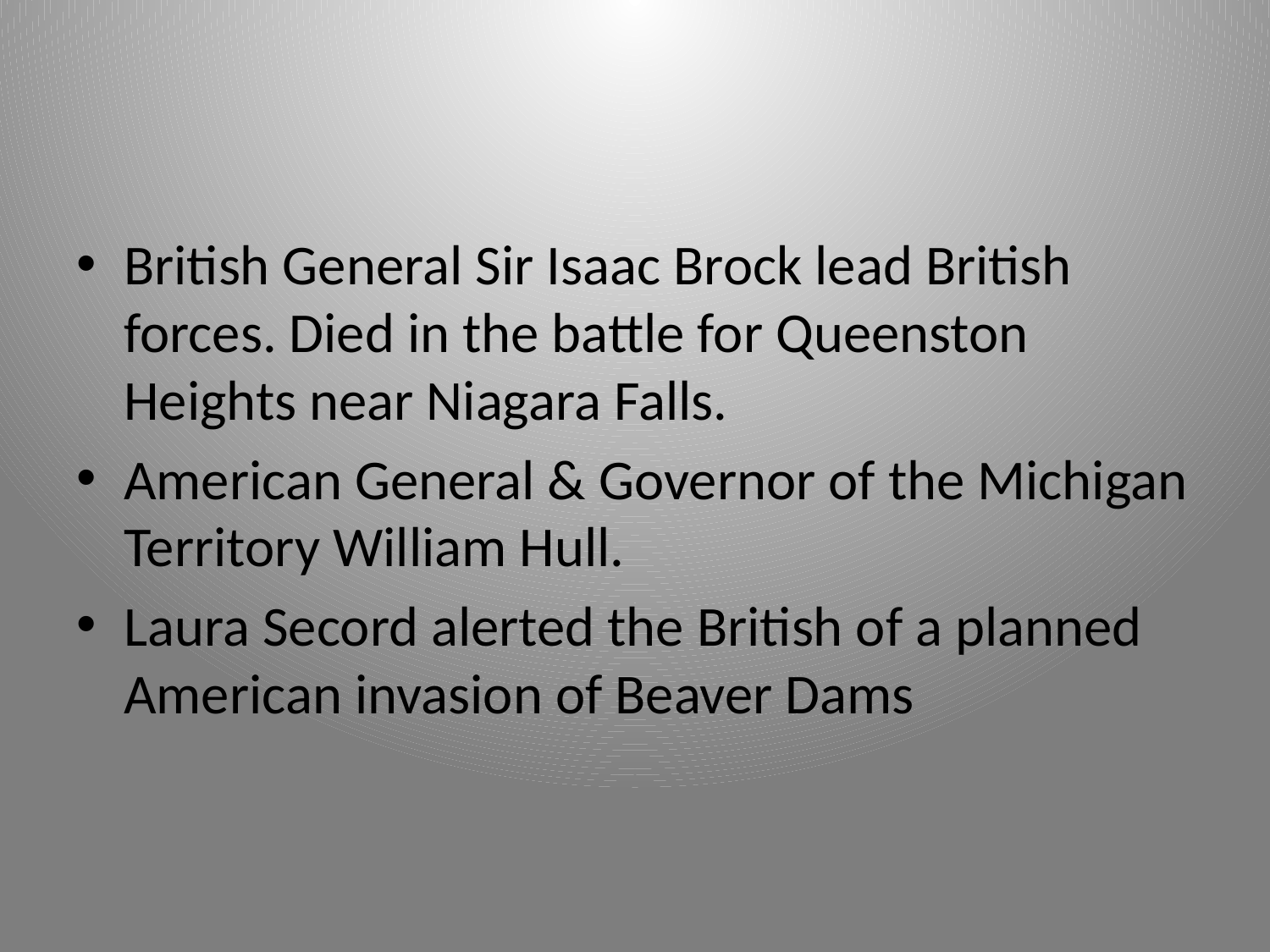

#
British General Sir Isaac Brock lead British forces. Died in the battle for Queenston Heights near Niagara Falls.
American General & Governor of the Michigan Territory William Hull.
Laura Secord alerted the British of a planned American invasion of Beaver Dams